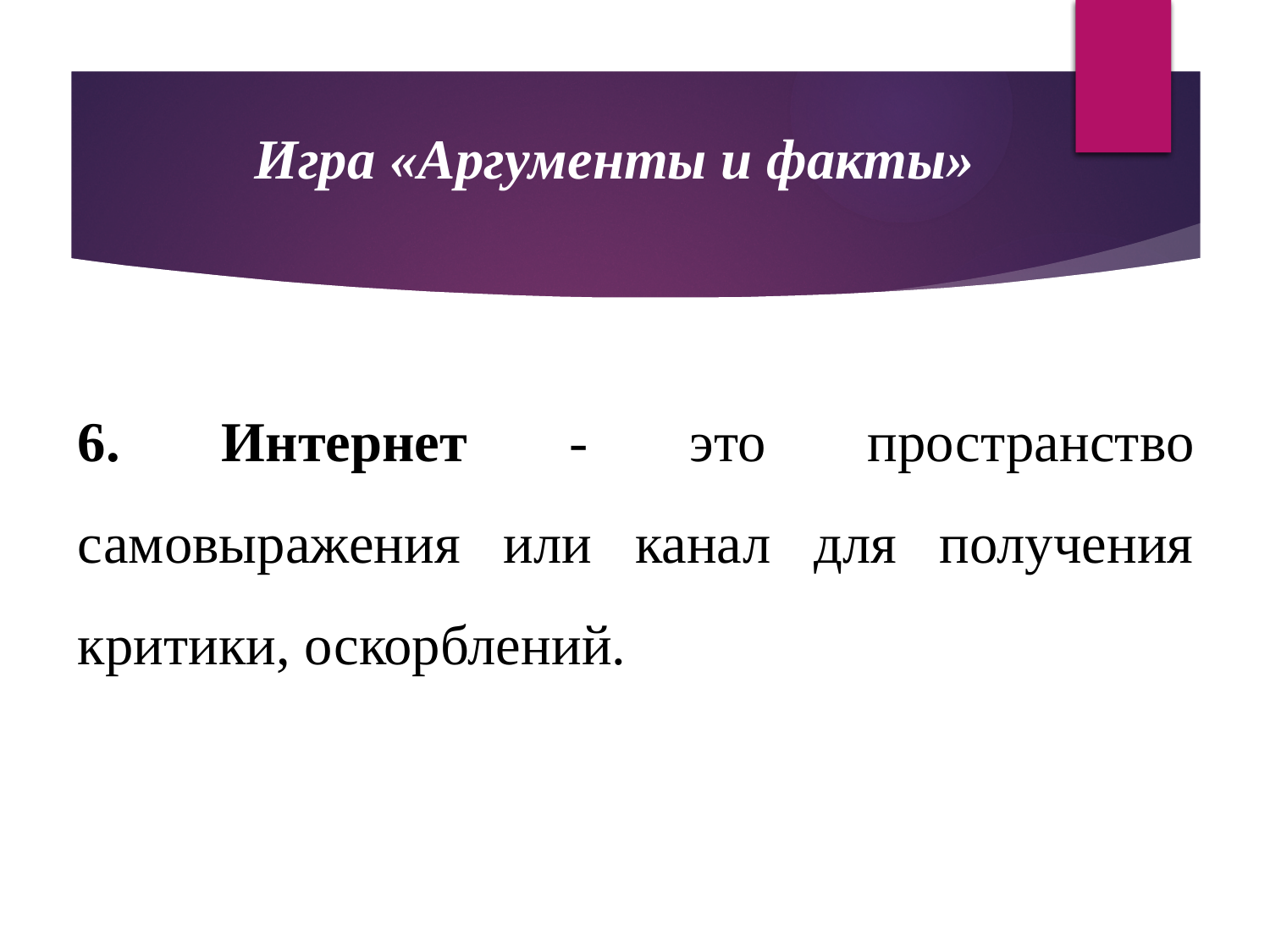

Игра «Аргументы и факты»

6. Интернет - это пространство самовыражения или канал для получения критики, оскорблений.